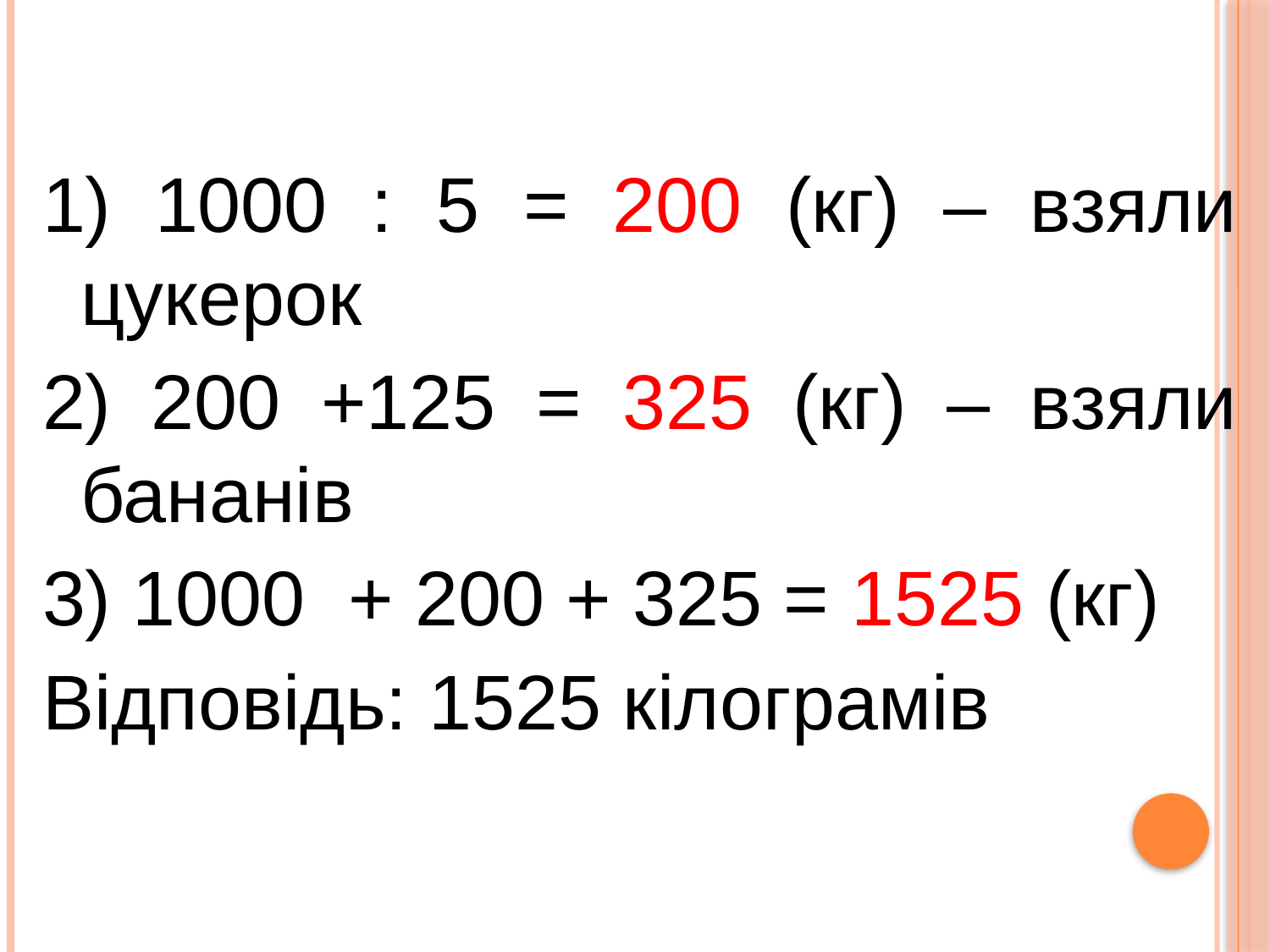

#
1) 1000 : 5 = 200 (кг) – взяли цукерок
2) 200 +125 = 325 (кг) – взяли бананів
3) 1000  + 200 + 325 = 1525 (кг)
Відповідь: 1525 кілограмів